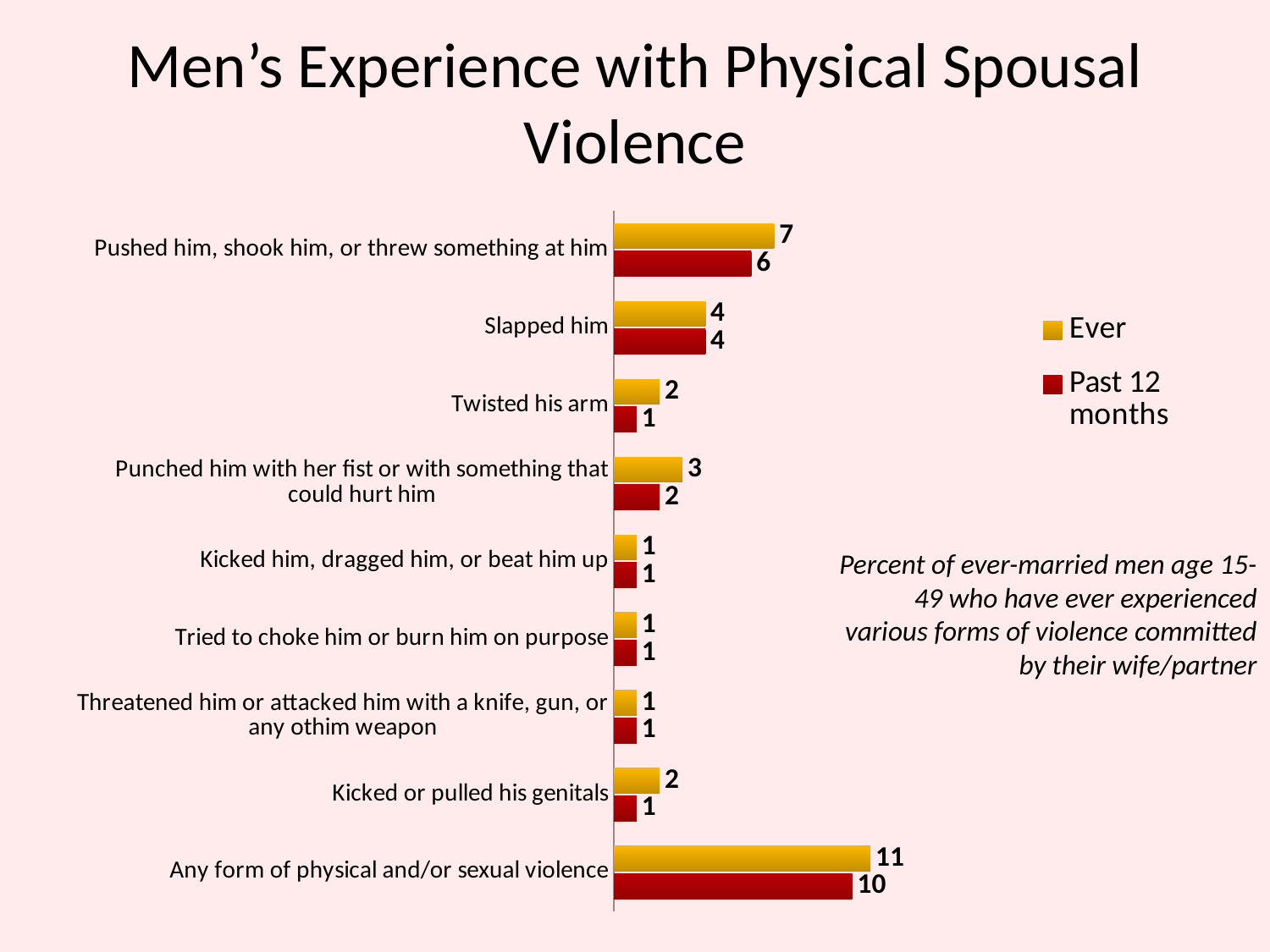

# Men’s Experience with Physical Spousal Violence

### Chart

| Category | Past 12 months | Ever |
|---|---|---|
| Any form of physical and/or sexual violence | 10.4 | 11.2 |
| Kicked or pulled his genitals | 1.0 | 2.0 |
| Threatened him or attacked him with a knife, gun, or any othim weapon | 1.0 | 1.0 |
| Tried to choke him or burn him on purpose | 1.0 | 1.0 |
| Kicked him, dragged him, or beat him up | 1.0 | 1.0 |
| Punched him with her fist or with something that could hurt him | 2.0 | 3.0 |
| Twisted his arm | 1.0 | 2.0 |
| Slapped him | 4.0 | 4.0 |
| Pushed him, shook him, or threw something at him | 6.0 | 7.0 |
Percent of ever-married men age 15-49 who have ever experienced various forms of violence committed by their wife/partner